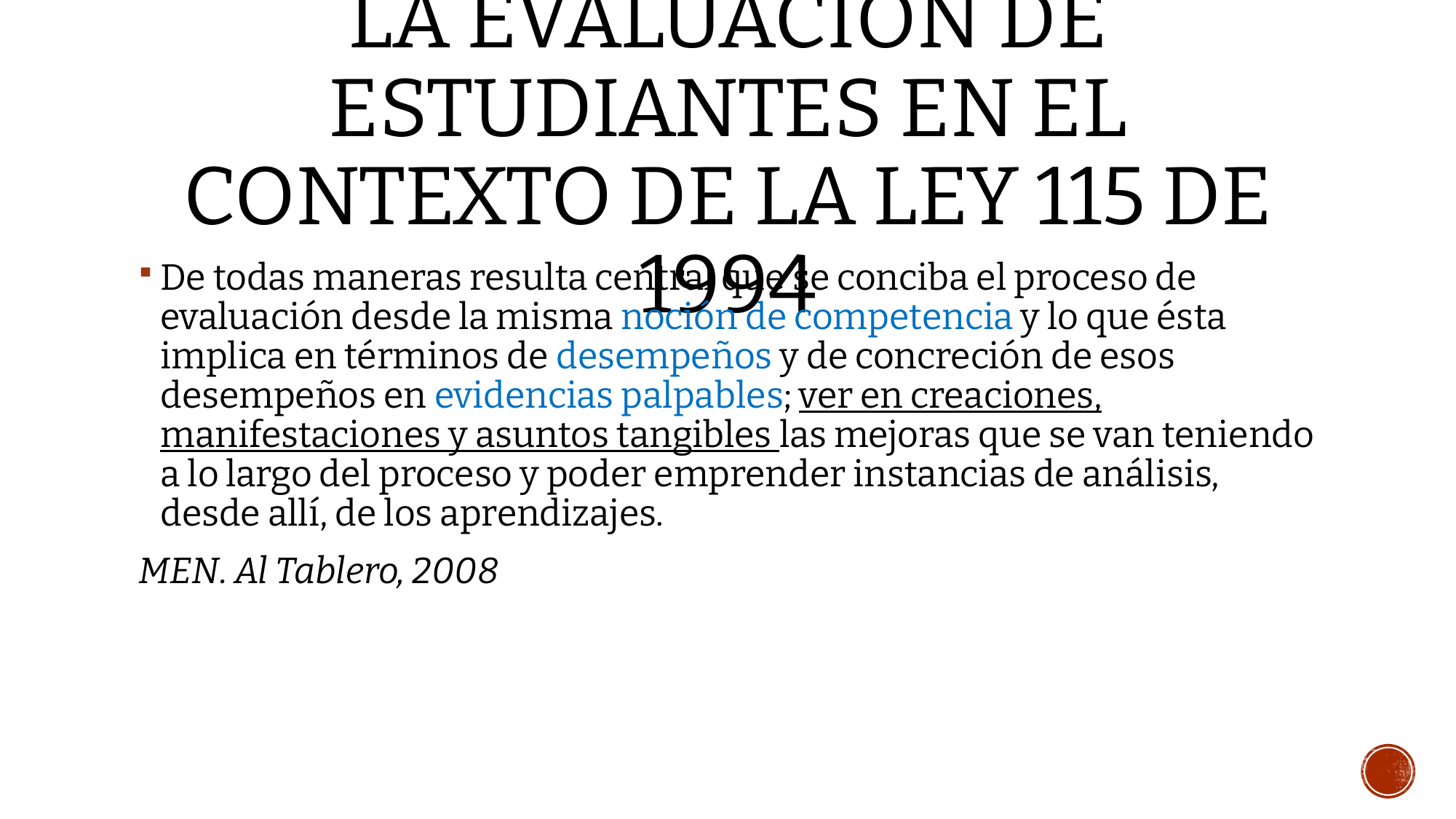

# LA evaluación de estudiantes en el contexto de la ley 115 de 1994
De todas maneras resulta central que se conciba el proceso de evaluación desde la misma noción de competencia y lo que ésta implica en términos de desempeños y de concreción de esos desempeños en evidencias palpables; ver en creaciones, manifestaciones y asuntos tangibles las mejoras que se van teniendo a lo largo del proceso y poder emprender instancias de análisis, desde allí, de los aprendizajes.
MEN. Al Tablero, 2008